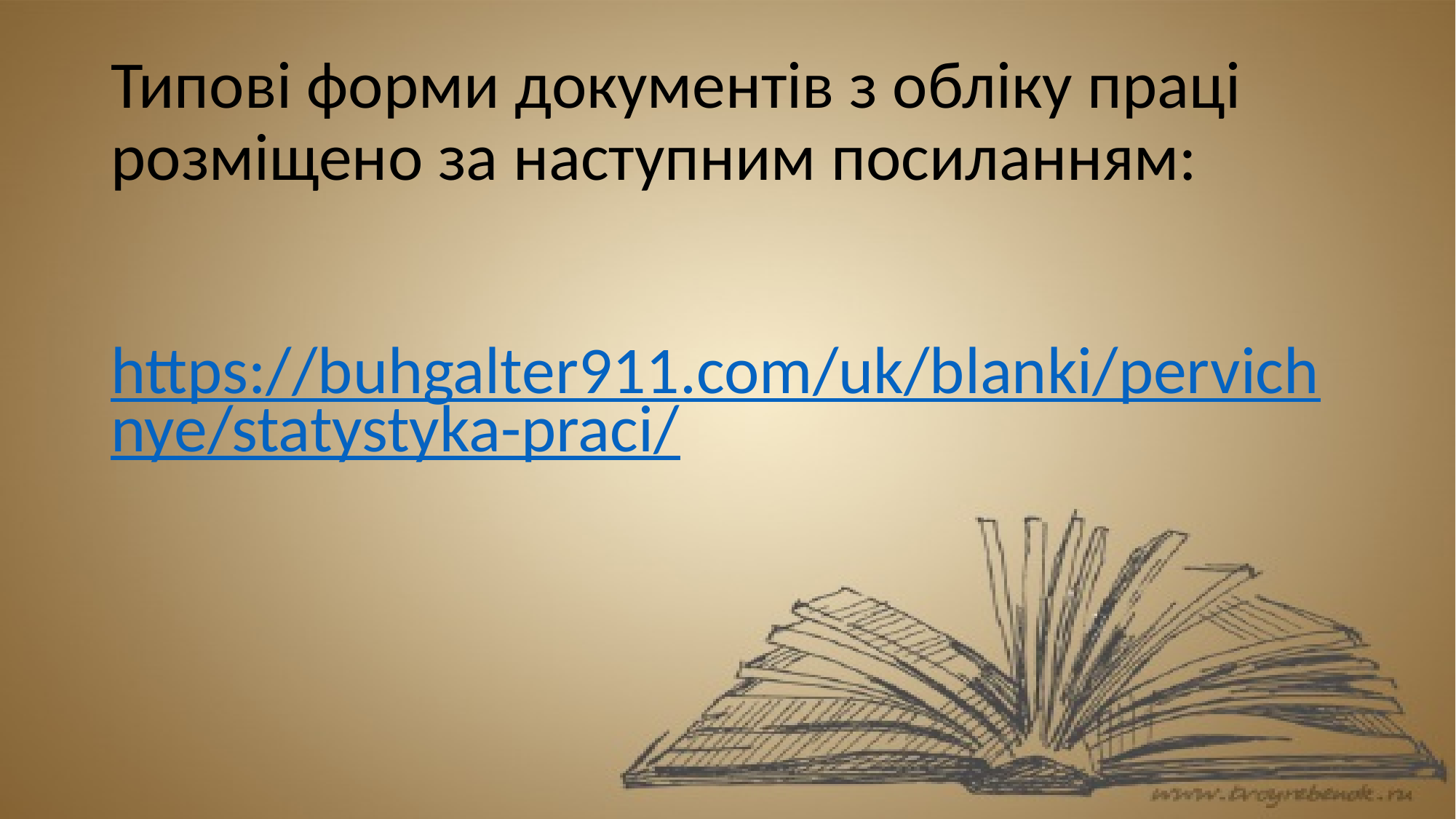

# Типові форми документів з обліку праці розміщено за наступним посиланням:
https://buhgalter911.com/uk/blanki/pervichnye/statystyka-praci/